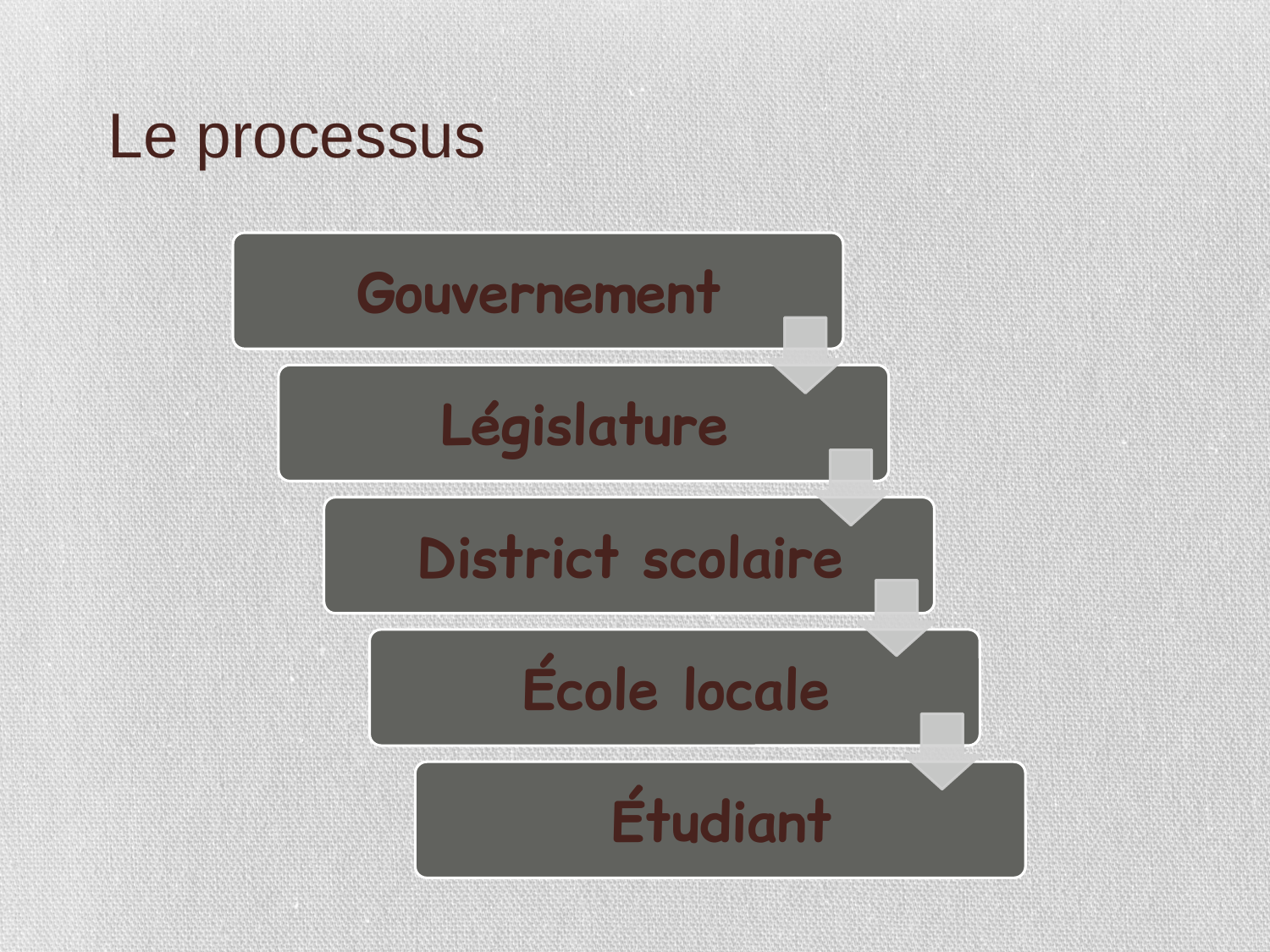

# Le processus
Gouvernement
Législature
District scolaire
École locale
Étudiant